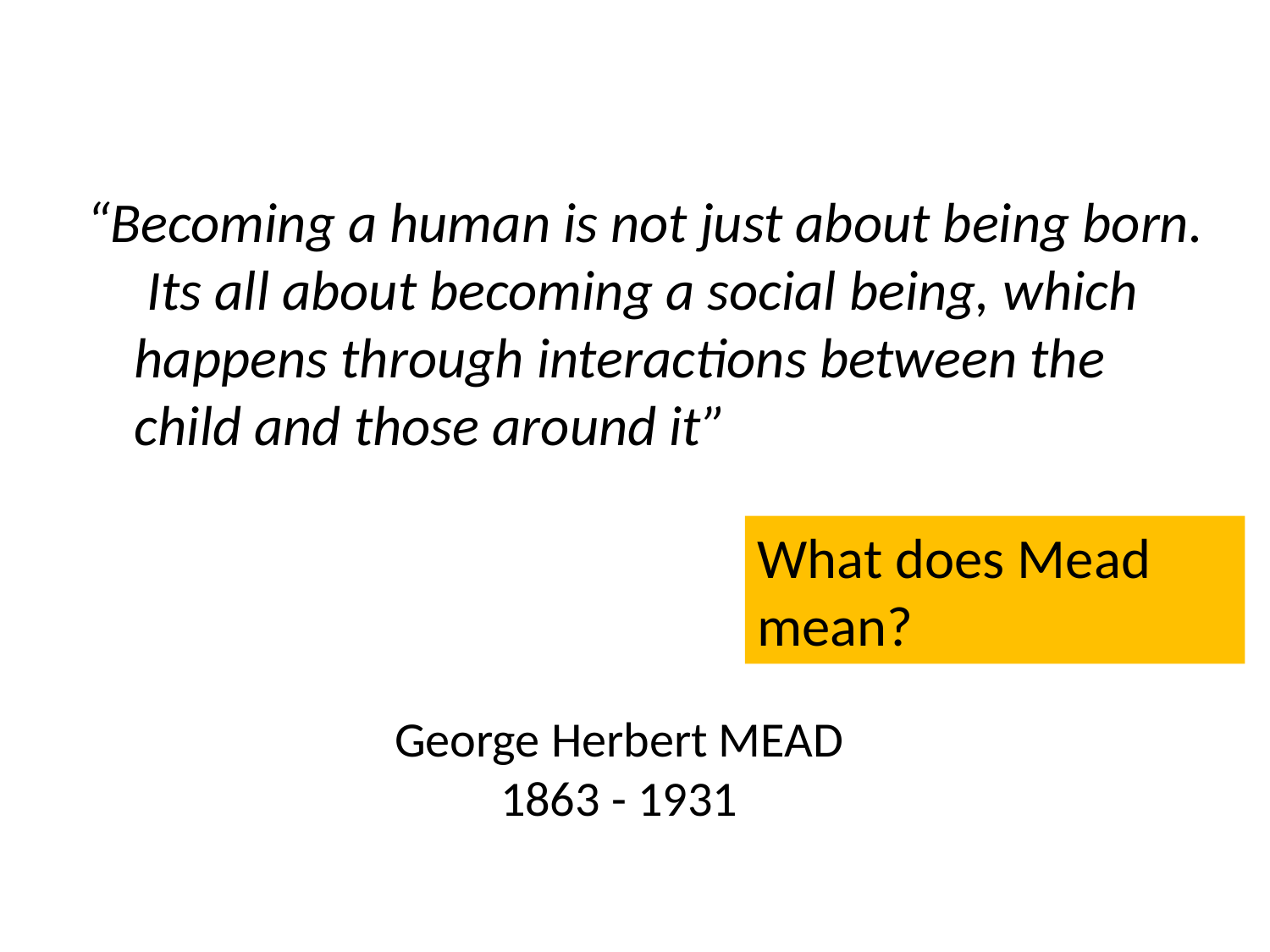

“Becoming a human is not just about being born.  Its all about becoming a social being, which happens through interactions between the child and those around it”
What does Mead mean?
# George Herbert MEAD 1863 - 1931